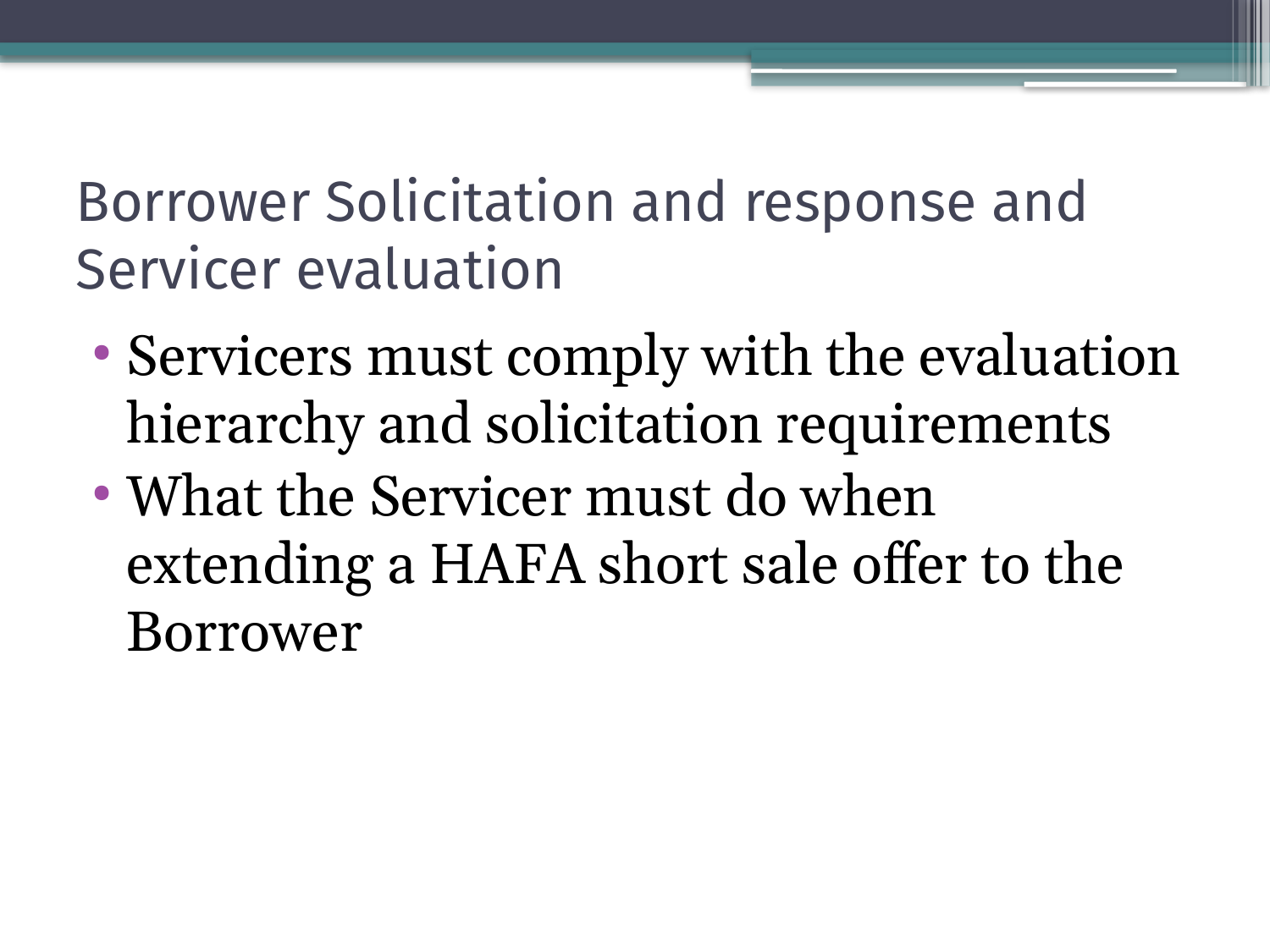

# Borrower Solicitation and response and Servicer evaluation
Servicers must comply with the evaluation hierarchy and solicitation requirements
What the Servicer must do when extending a HAFA short sale offer to the Borrower